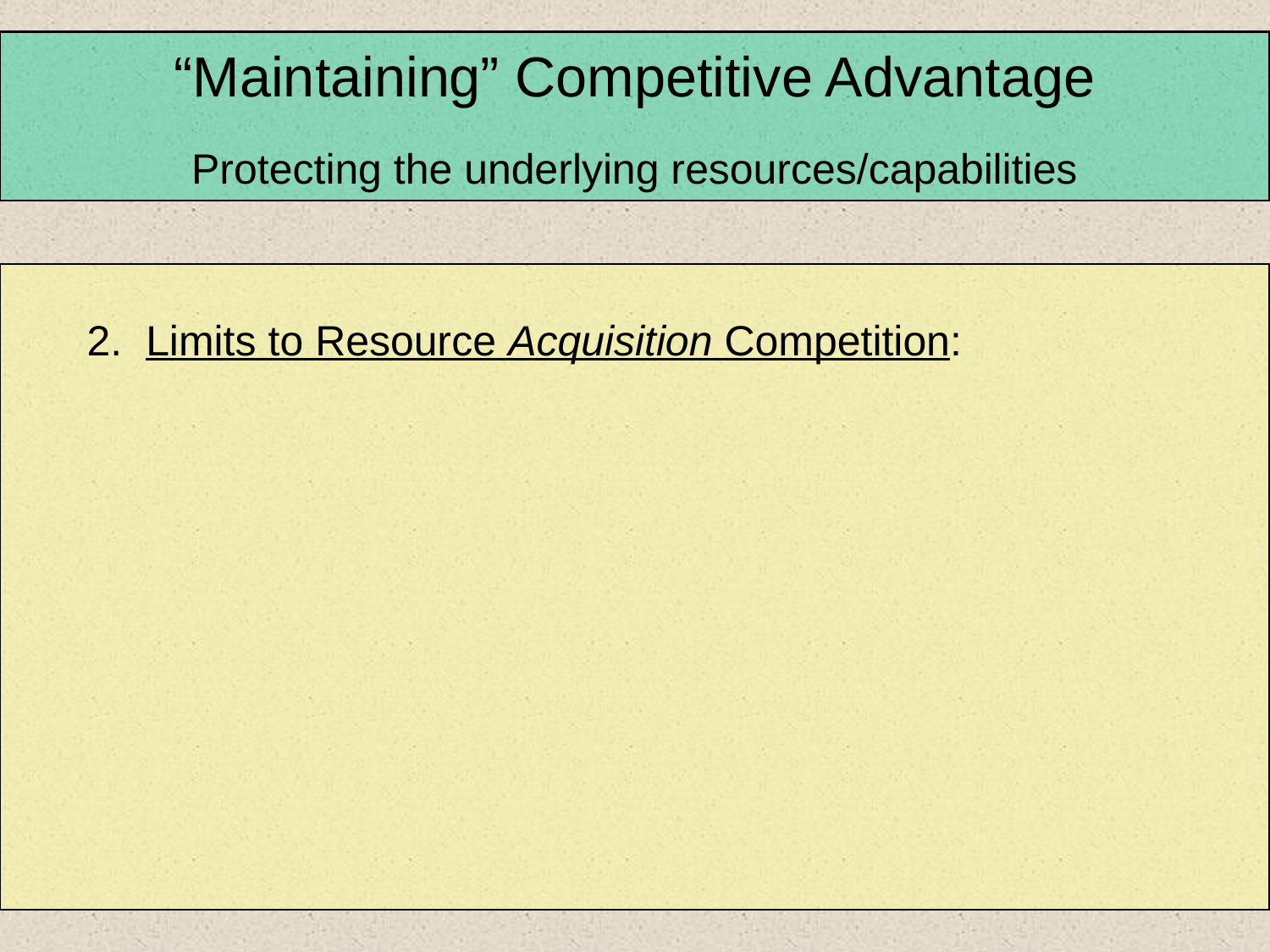

“Maintaining” Competitive Advantage

Protecting the underlying resources/capabilities

 2.  Limits to Resource Acquisition Competition: